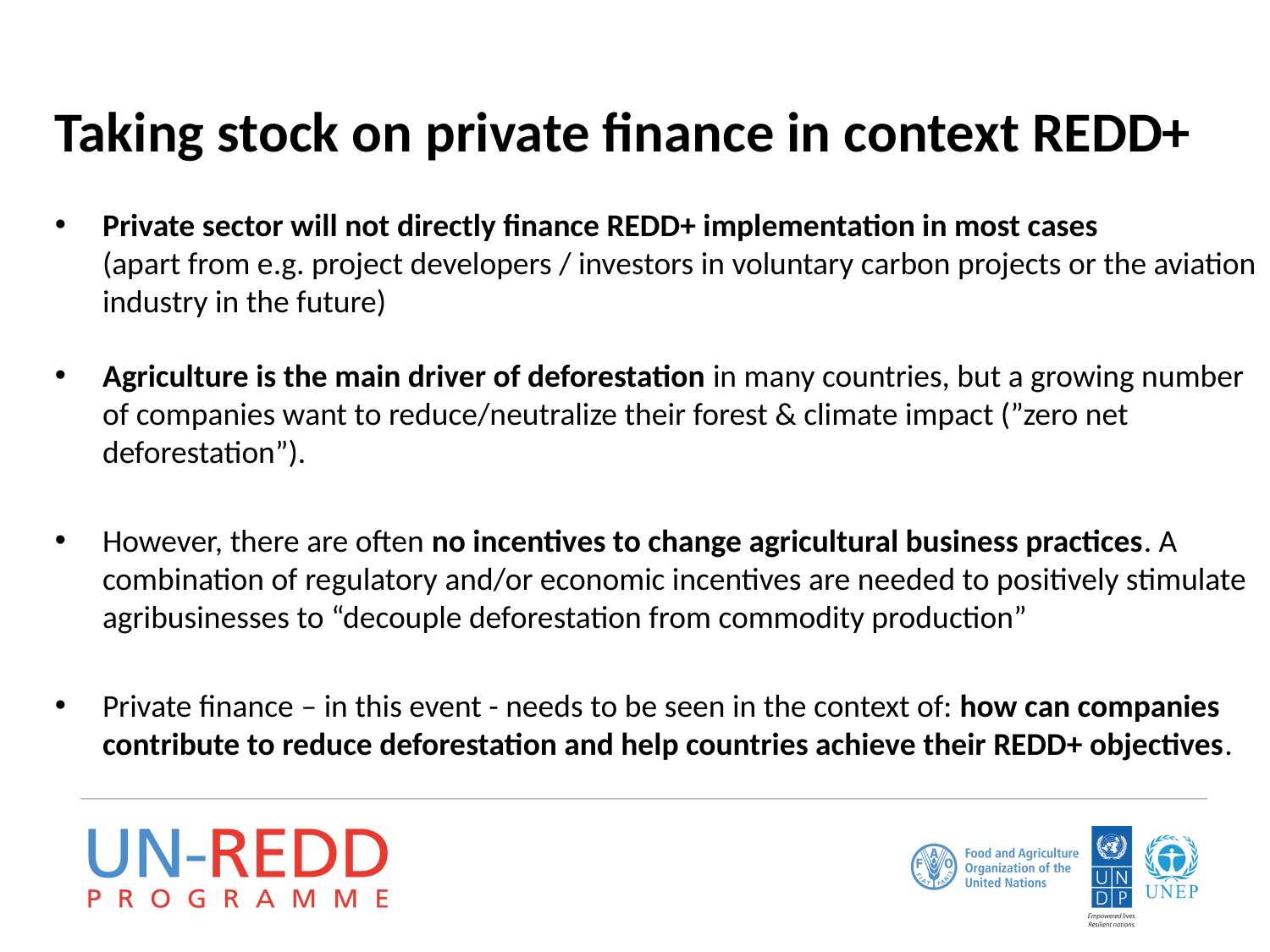

Taking stock on private finance in context REDD+
Private sector will not directly finance REDD+ implementation in most cases
(apart from e.g. project developers / investors in voluntary carbon projects or the aviation industry in the future)

Agriculture is the main driver of deforestation in many countries, but a growing number of companies want to reduce/neutralize their forest & climate impact (”zero net deforestation”).

However, there are often no incentives to change agricultural business practices. A combination of regulatory and/or economic incentives are needed to positively stimulate agribusinesses to “decouple deforestation from commodity production”

Private finance – in this event - needs to be seen in the context of: how can companies contribute to reduce deforestation and help countries achieve their REDD+ objectives.